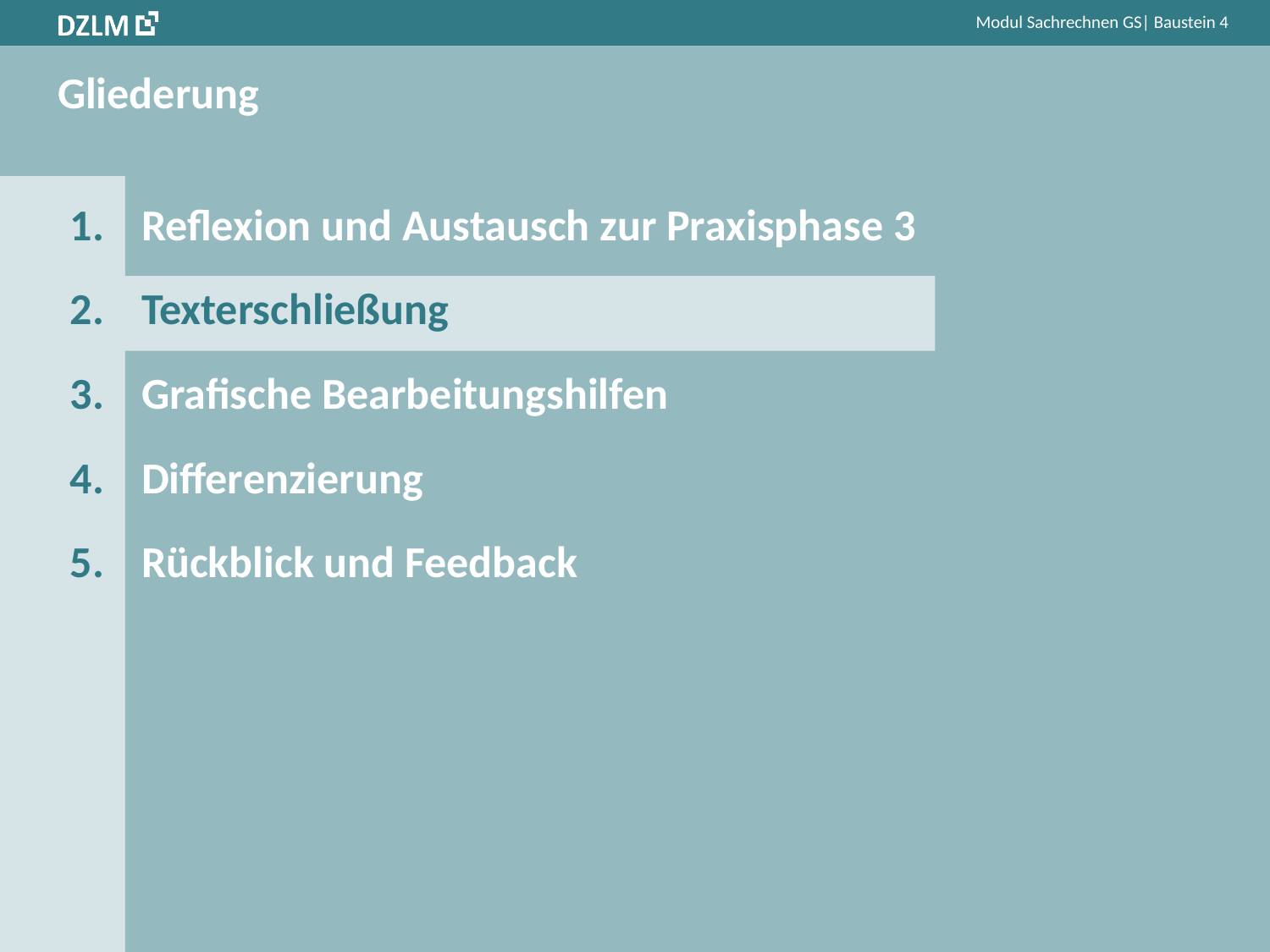

# Gliederung

Reflexion und Austausch zur Praxisphase 3
Texterschließung
Grafische Bearbeitungshilfen
Differenzierung
Rückblick und Feedback